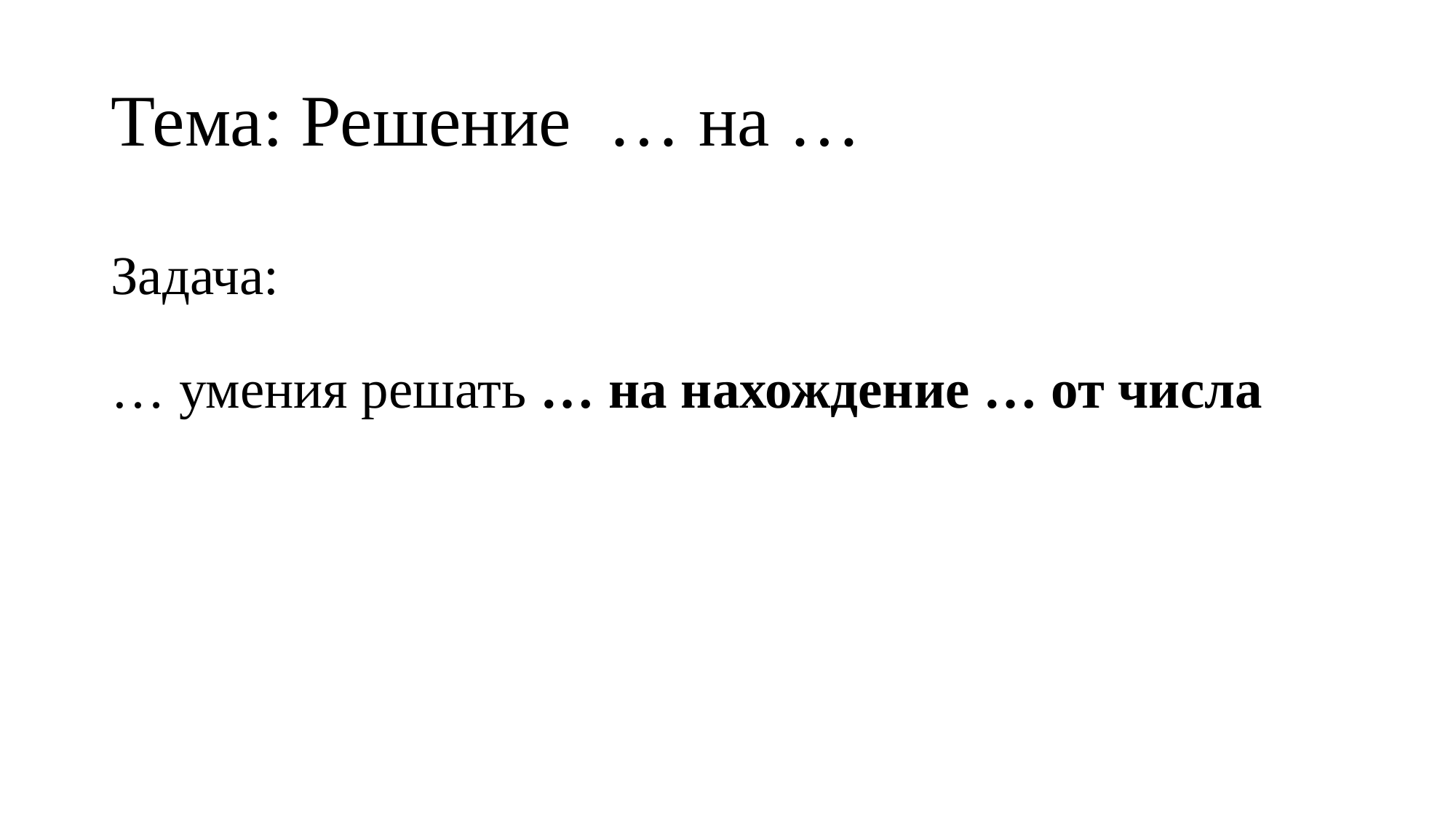

# Тема: Решение  … на …
Задача:
… умения решать … на нахождение … от числа